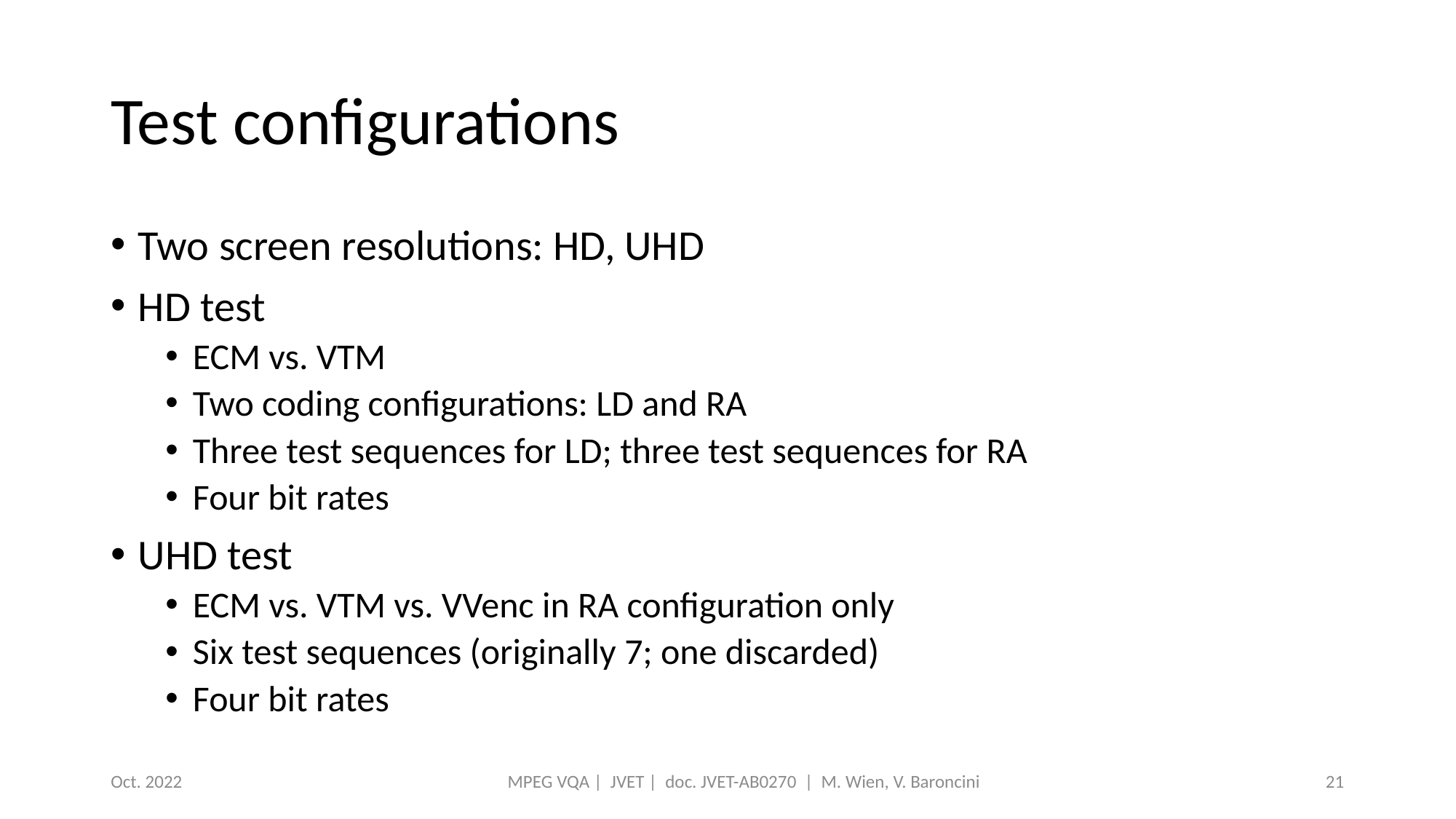

# Test configurations
Two screen resolutions: HD, UHD
HD test
ECM vs. VTM
Two coding configurations: LD and RA
Three test sequences for LD; three test sequences for RA
Four bit rates
UHD test
ECM vs. VTM vs. VVenc in RA configuration only
Six test sequences (originally 7; one discarded)
Four bit rates

Oct. 2022
MPEG VQA |  JVET |  doc. JVET-AB0270  |  M. Wien, V. Baroncini
21